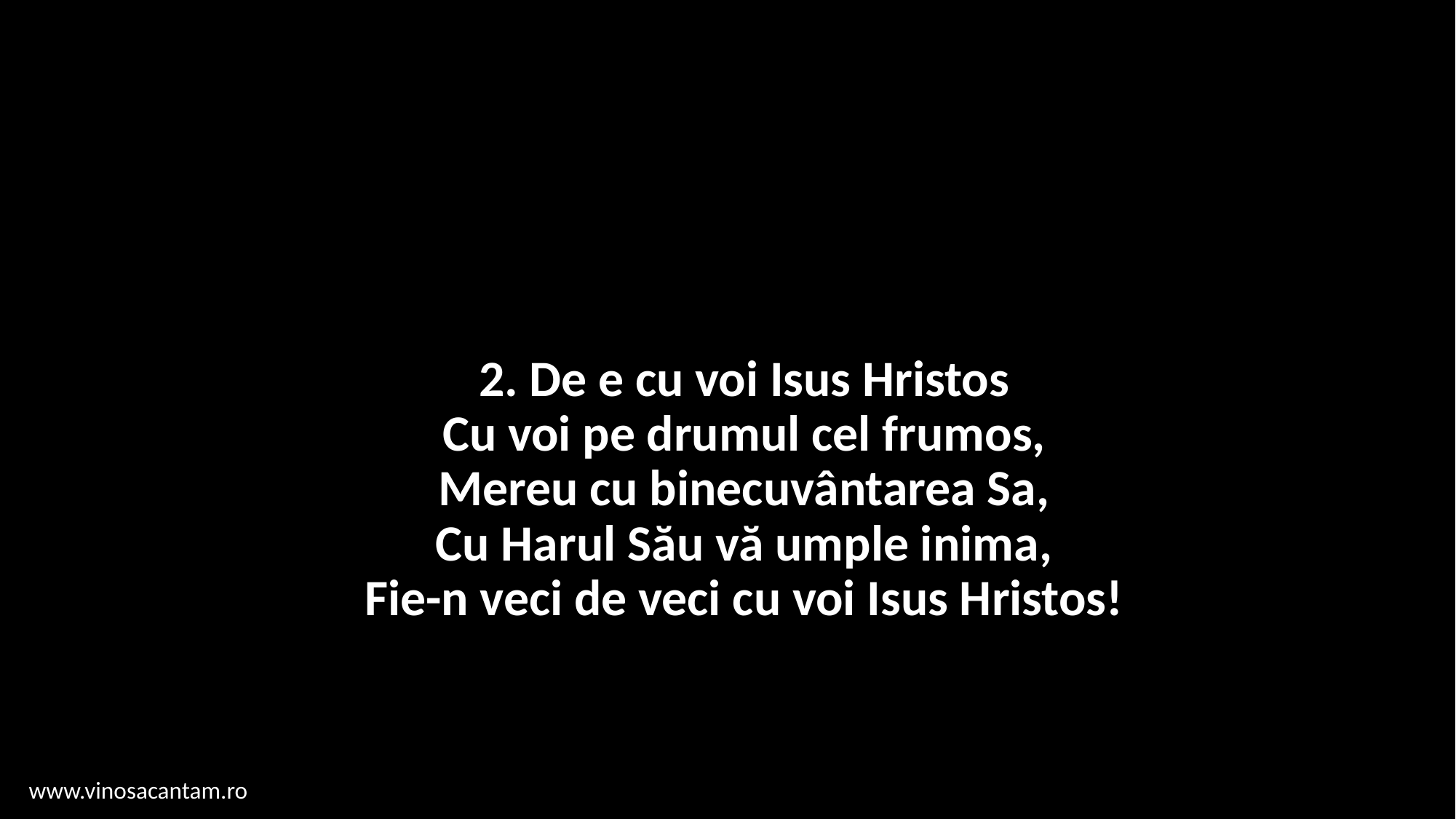

# 2. De e cu voi Isus Hristos Cu voi pe drumul cel frumos, Mereu cu binecuvântarea Sa, Cu Harul Său vă umple inima, Fie-n veci de veci cu voi Isus Hristos!
www.vinosacantam.ro